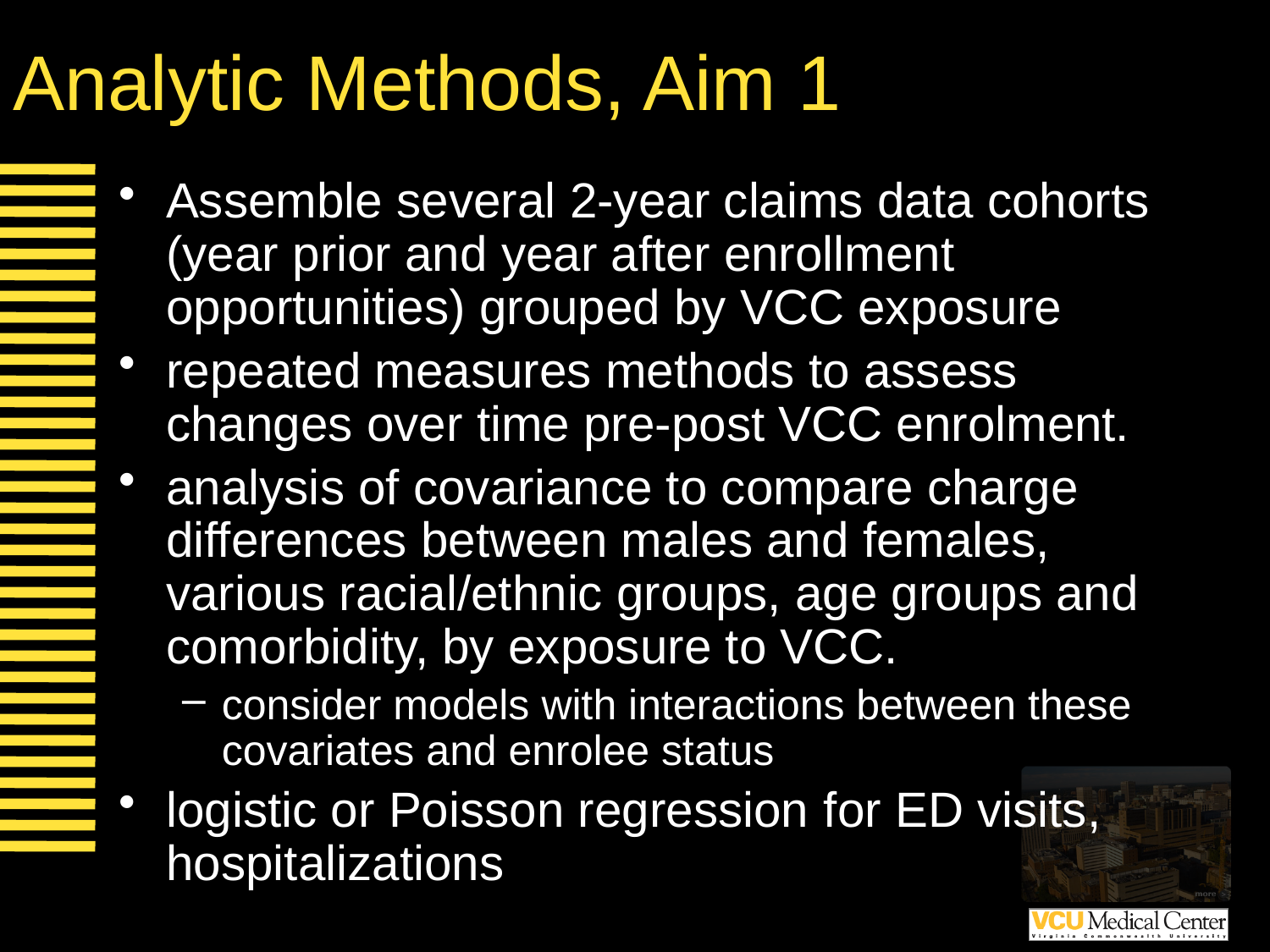

# Analytic Methods, Aim 1
Assemble several 2-year claims data cohorts (year prior and year after enrollment opportunities) grouped by VCC exposure
repeated measures methods to assess changes over time pre-post VCC enrolment.
analysis of covariance to compare charge differences between males and females, various racial/ethnic groups, age groups and comorbidity, by exposure to VCC.
consider models with interactions between these covariates and enrolee status
logistic or Poisson regression for ED visits, hospitalizations